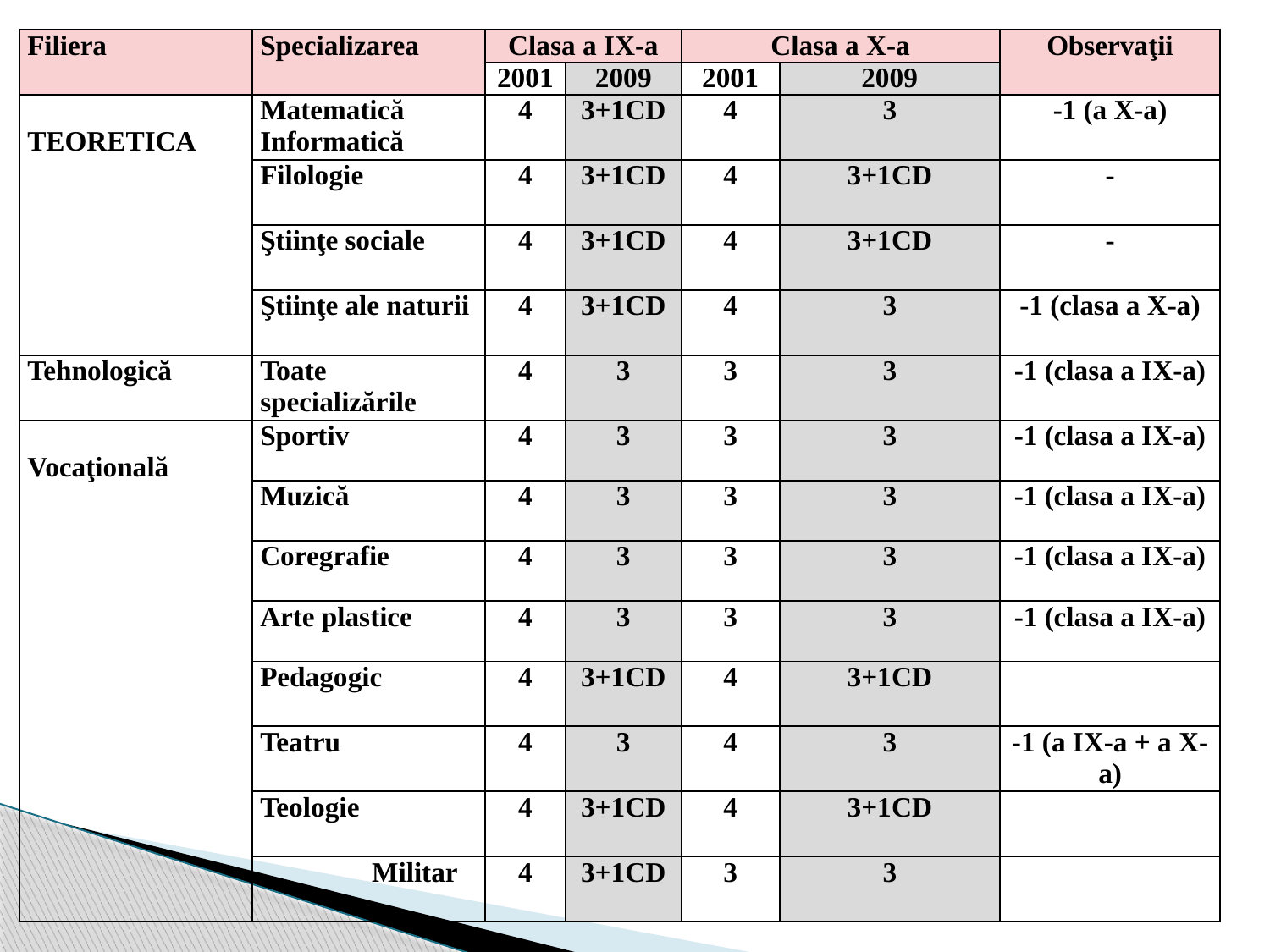

| Filiera | Specializarea | Clasa a IX-a |  | Clasa a X-a |  | Observaţii |
| --- | --- | --- | --- | --- | --- | --- |
|  |  | 2001 | 2009 | 2001 | 2009 |  |
| TEORETICA | Matematică Informatică | 4 | 3+1CD | 4 | 3 | -1 (a X-a) |
|  | Filologie | 4 | 3+1CD | 4 | 3+1CD | - |
|  | Ştiinţe sociale | 4 | 3+1CD | 4 | 3+1CD | - |
|  | Ştiinţe ale naturii | 4 | 3+1CD | 4 | 3 | -1 (clasa a X-a) |
| Tehnologică | Toate specializările | 4 | 3 | 3 | 3 | -1 (clasa a IX-a) |
| Vocaţională | Sportiv | 4 | 3 | 3 | 3 | -1 (clasa a IX-a) |
|  | Muzică | 4 | 3 | 3 | 3 | -1 (clasa a IX-a) |
|  | Coregrafie | 4 | 3 | 3 | 3 | -1 (clasa a IX-a) |
|  | Arte plastice | 4 | 3 | 3 | 3 | -1 (clasa a IX-a) |
|  | Pedagogic | 4 | 3+1CD | 4 | 3+1CD |  |
|  | Teatru | 4 | 3 | 4 | 3 | -1 (a IX-a + a X-a) |
|  | Teologie | 4 | 3+1CD | 4 | 3+1CD |  |
|  | Militar | 4 | 3+1CD | 3 | 3 |  |